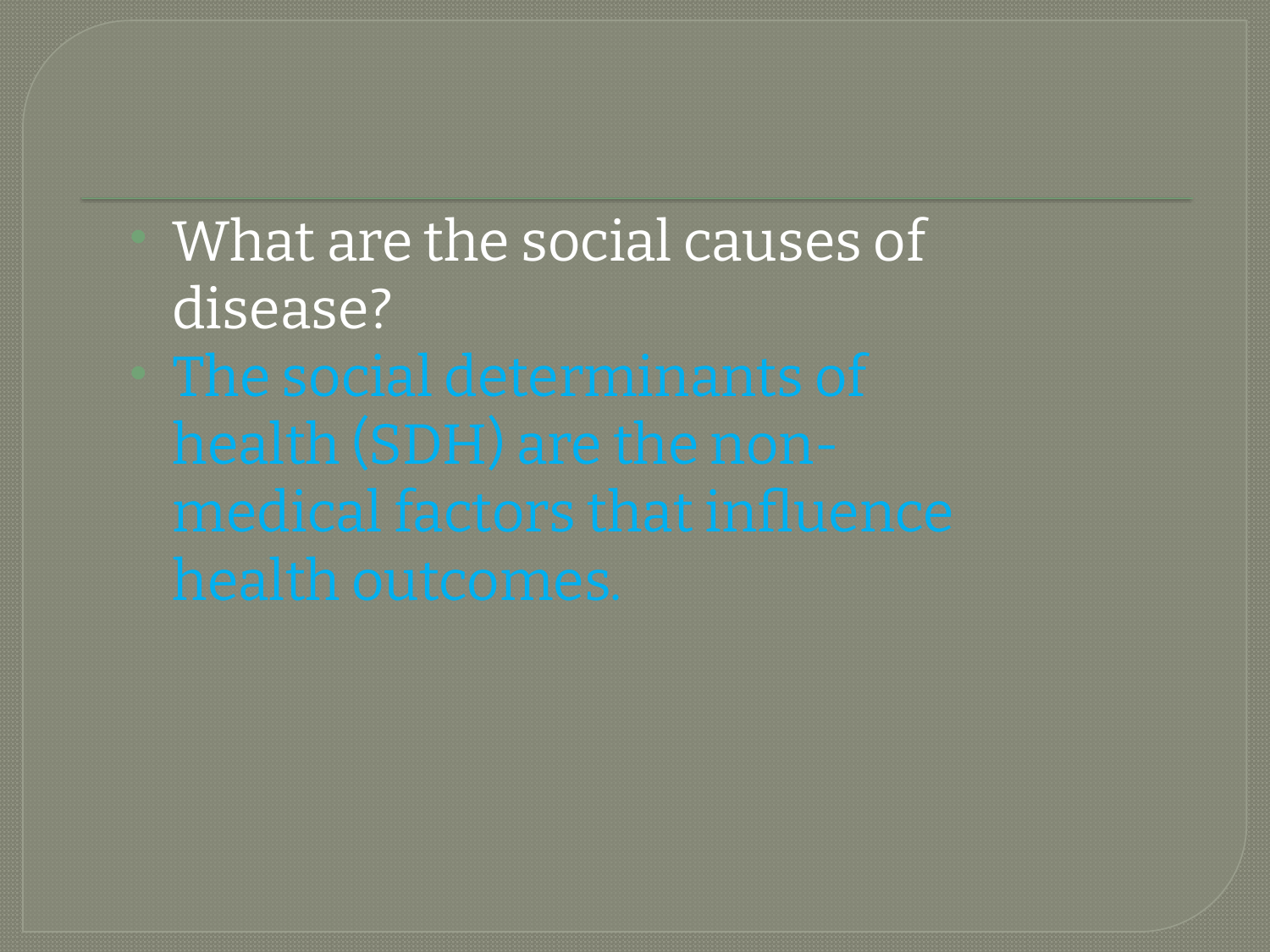

What are the social causes of disease?
The social determinants of health (SDH) are the non-medical factors that influence health outcomes.